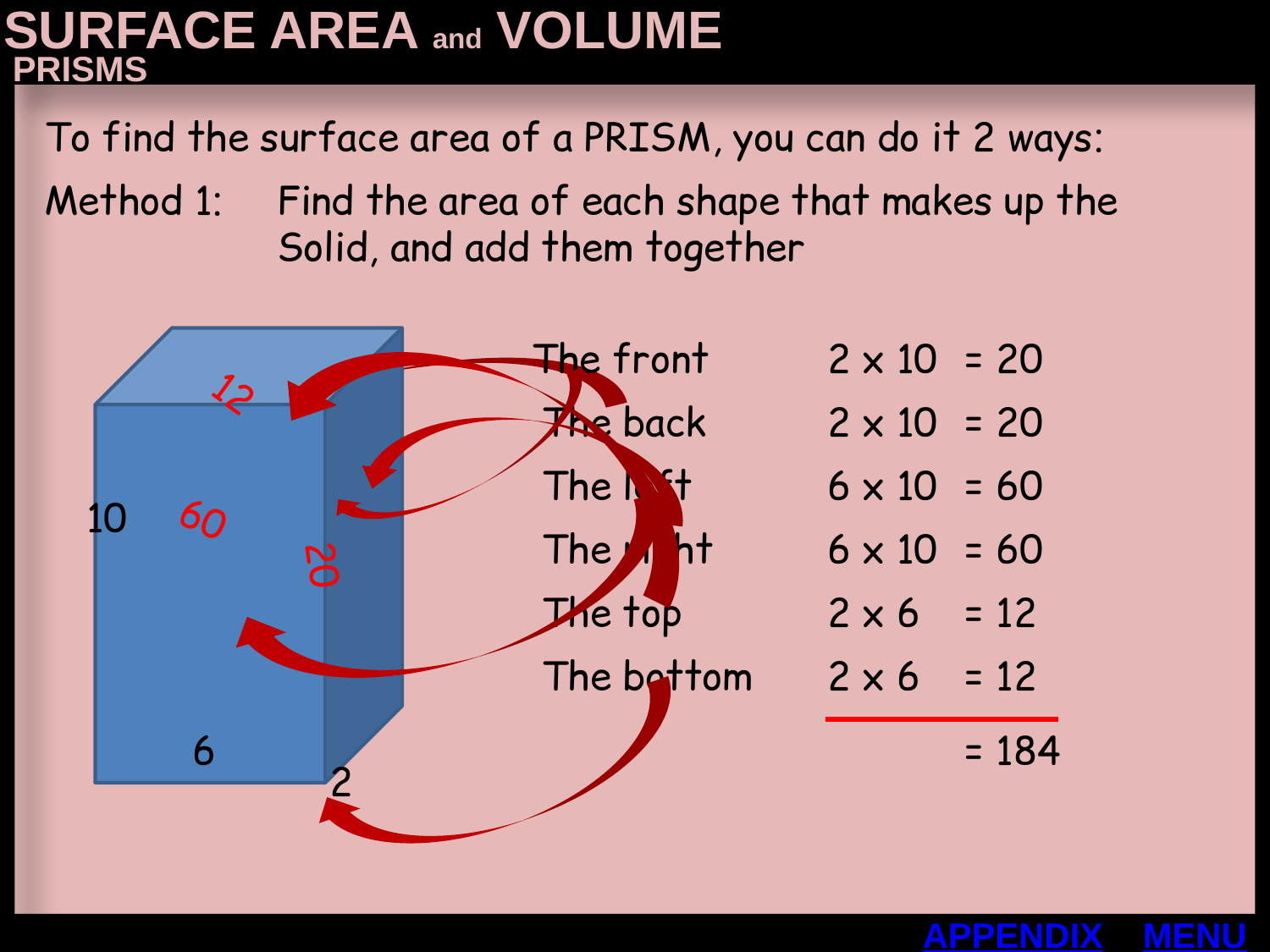

SURFACE AREA and VOLUME
PRISMS
To find the surface area of a PRISM, you can do it 2 ways:

Method 1:
Find the area of each shape that makes up the
Solid, and add them together

The front
2 x 10
= 20
12

The back
2 x 10
= 20
The left
6 x 10
= 60
10
60
The right
6 x 10
= 60
20
The top
2 x 6
= 12

The bottom
2 x 6
= 12
6
= 184
2
APPENDIX
MENU